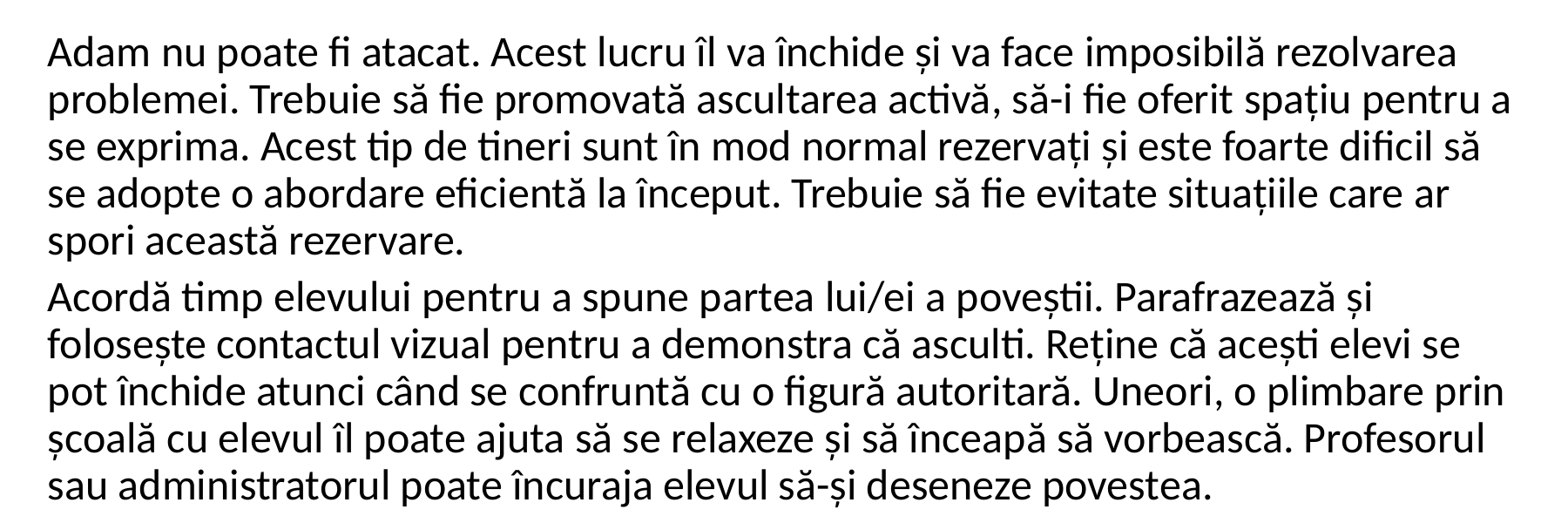

Adam nu poate fi atacat. Acest lucru îl va închide și va face imposibilă rezolvarea problemei. Trebuie să fie promovată ascultarea activă, să-i fie oferit spațiu pentru a se exprima. Acest tip de tineri sunt în mod normal rezervați și este foarte dificil să se adopte o abordare eficientă la început. Trebuie să fie evitate situațiile care ar spori această rezervare.
Acordă timp elevului pentru a spune partea lui/ei a poveștii. Parafrazează și folosește contactul vizual pentru a demonstra că asculti. Reține că acești elevi se pot închide atunci când se confruntă cu o figură autoritară. Uneori, o plimbare prin școală cu elevul îl poate ajuta să se relaxeze și să înceapă să vorbească. Profesorul sau administratorul poate încuraja elevul să-și deseneze povestea.